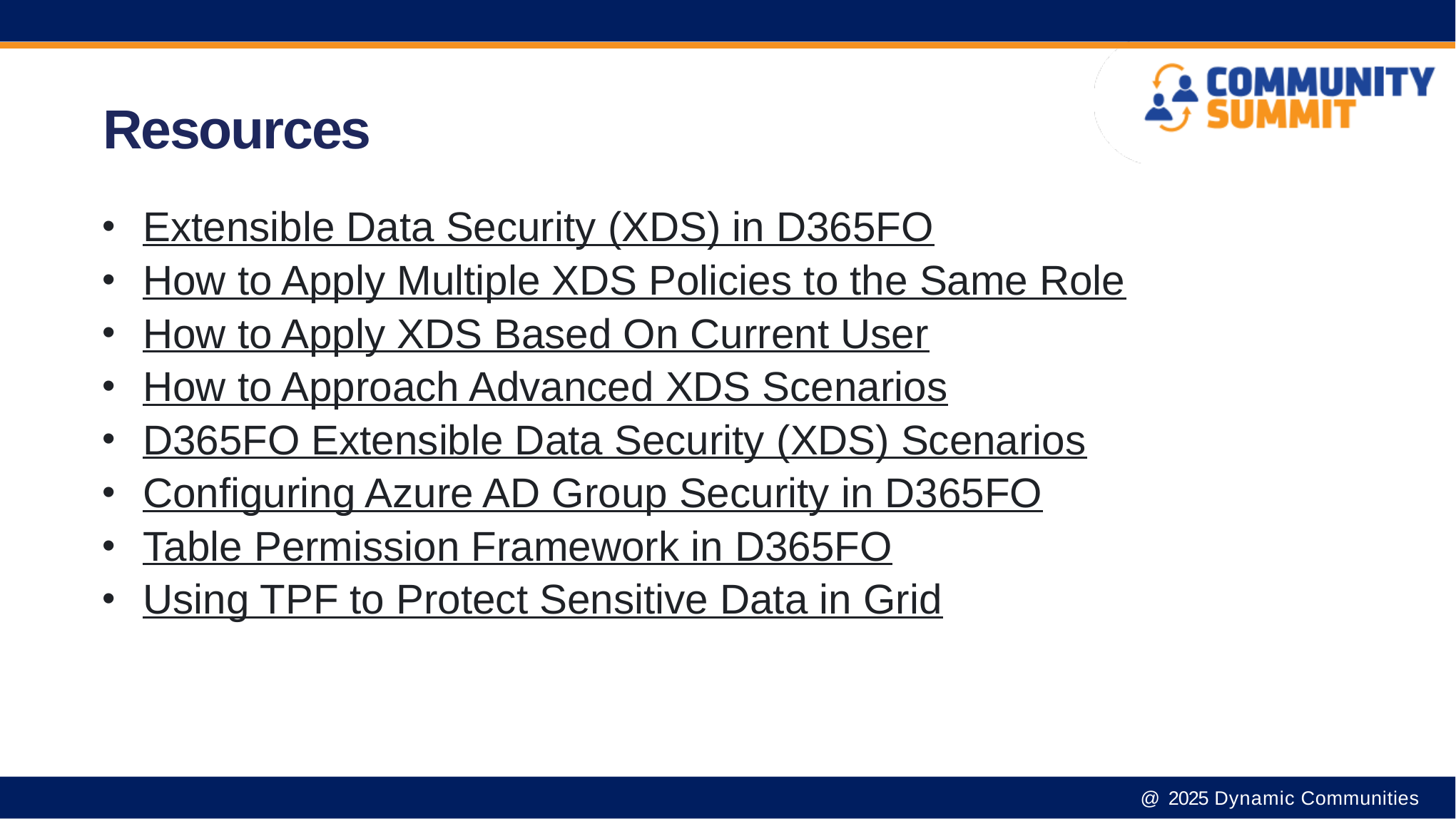

# Resources
Extensible Data Security (XDS) in D365FO
How to Apply Multiple XDS Policies to the Same Role
How to Apply XDS Based On Current User
How to Approach Advanced XDS Scenarios
D365FO Extensible Data Security (XDS) Scenarios
Configuring Azure AD Group Security in D365FO
Table Permission Framework in D365FO
Using TPF to Protect Sensitive Data in Grid